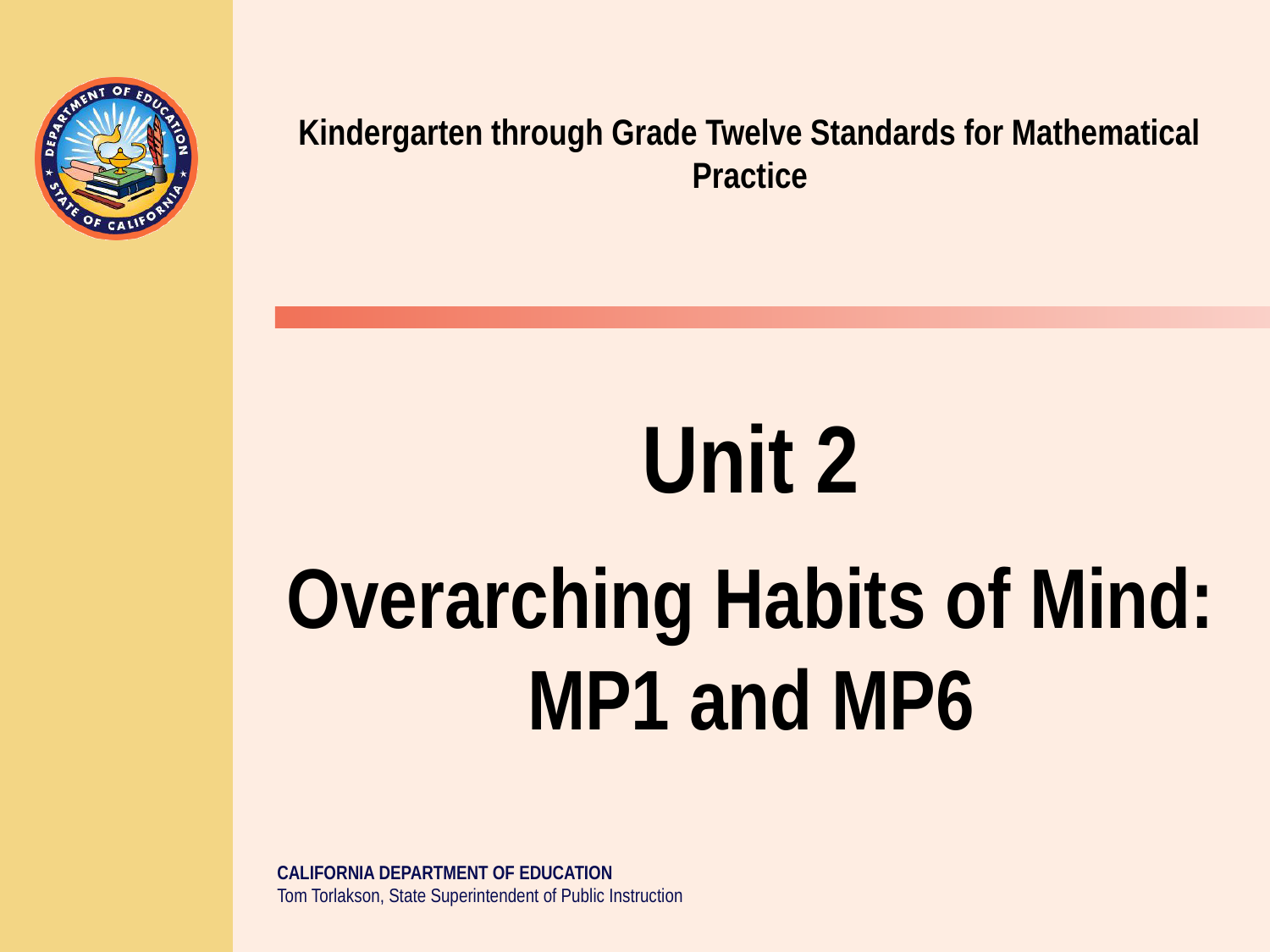

# Kindergarten through Grade Twelve Standards for Mathematical Practice
Unit 2
Overarching Habits of Mind:
MP1 and MP6